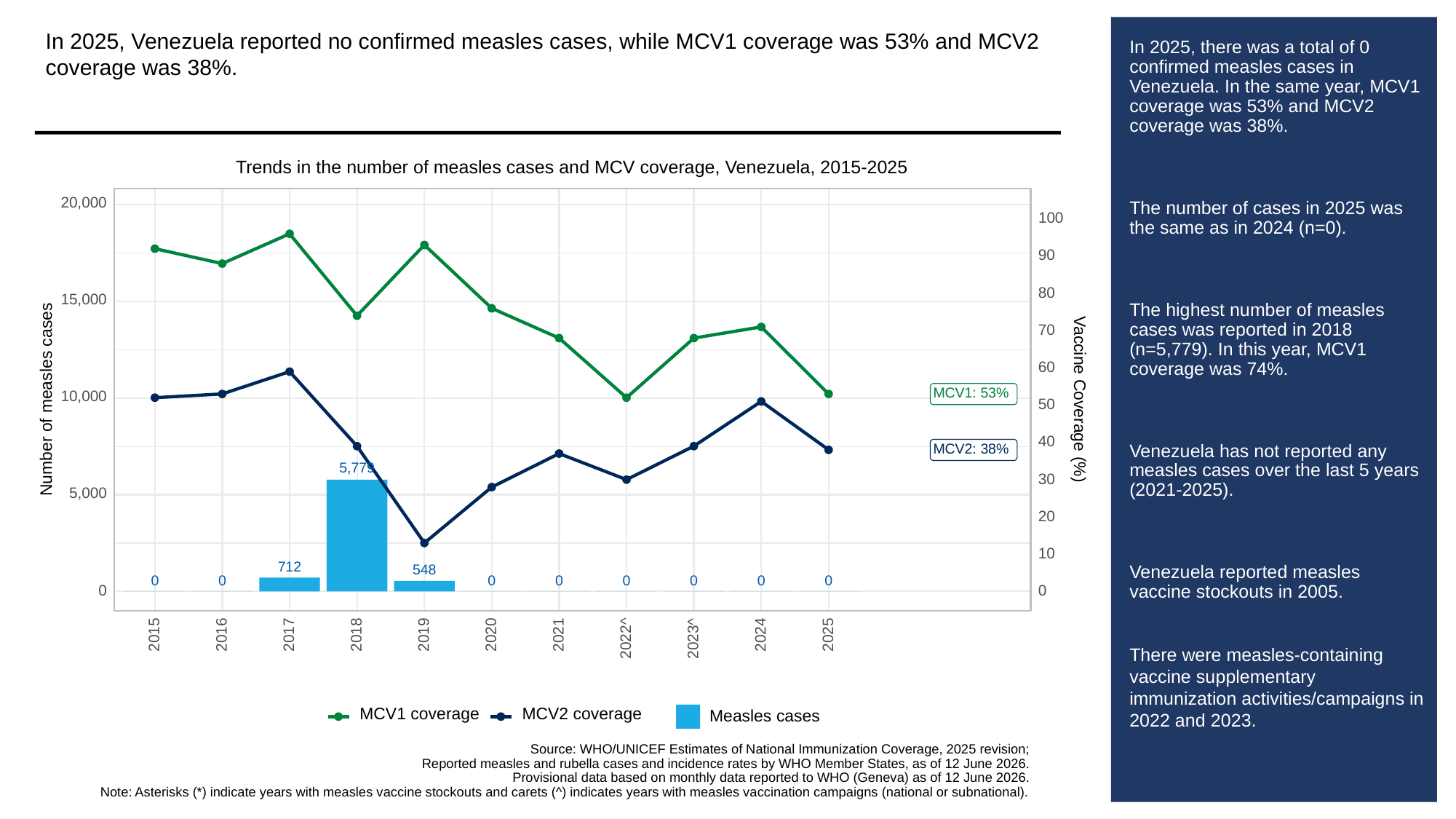

In 2025, Venezuela reported no confirmed measles cases, while MCV1 coverage was 53% and MCV2 coverage was 38%.
# In 2025, there was a total of 0 confirmed measles cases in Venezuela. In the same year, MCV1 coverage was 53% and MCV2 coverage was 38%.

The number of cases in 2025 was the same as in 2024 (n=0).

The highest number of measles cases was reported in 2018 (n=5,779). In this year, MCV1 coverage was 74%.

Venezuela has not reported any measles cases over the last 5 years (2021-2025).

Venezuela reported measles vaccine stockouts in 2005.

There were measles-containing vaccine supplementary immunization activities/campaigns in 2022 and 2023.

Trends in the number of measles cases and MCV coverage, Venezuela, 2015-2025

20,000

100

90

80
15,000

70

60

MCV1: 53%

10,000
Vaccine Coverage (%)
Number of measles cases

50
40

MCV2: 38%

5,779
30

5,000

20

10
712
548
0
0
0
0
0
0
0
0

0
0

2015
2016
2017
2018
2019
2020
2021
2024
2025
2023^
2022^

MCV1 coverage
MCV2 coverage
Measles cases

Source: WHO/UNICEF Estimates of National Immunization Coverage, 2025 revision;
Reported measles and rubella cases and incidence rates by WHO Member States, as of 12 June 2026.
Provisional data based on monthly data reported to WHO (Geneva) as of 12 June 2026.
Note: Asterisks (*) indicate years with measles vaccine stockouts and carets (^) indicates years with measles vaccination campaigns (national or subnational).